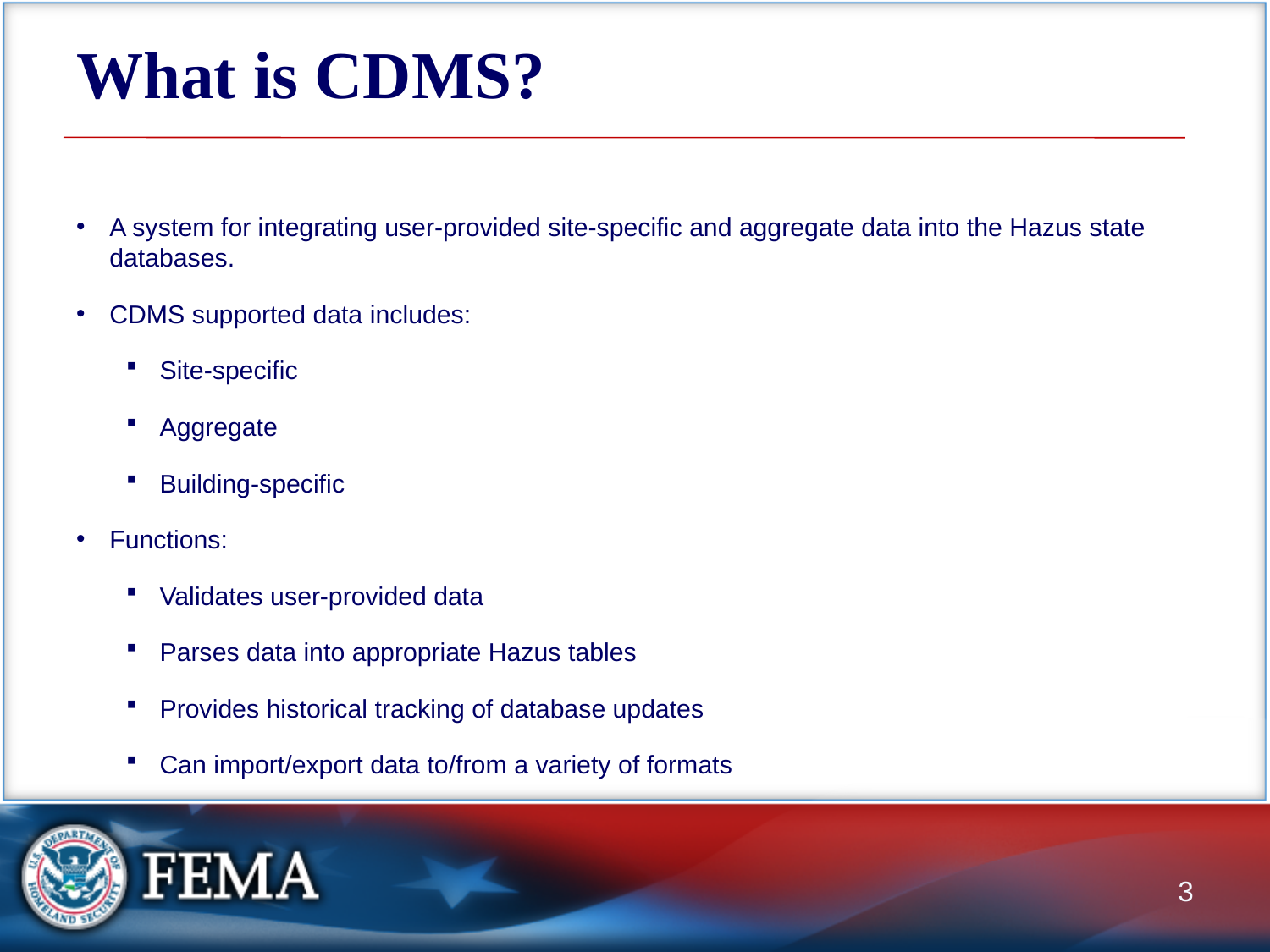

# What is CDMS?

A system for integrating user-provided site-specific and aggregate data into the Hazus state databases.
CDMS supported data includes:
Site-specific
Aggregate
Building-specific
Functions:
Validates user-provided data
Parses data into appropriate Hazus tables
Provides historical tracking of database updates
Can import/export data to/from a variety of formats
3